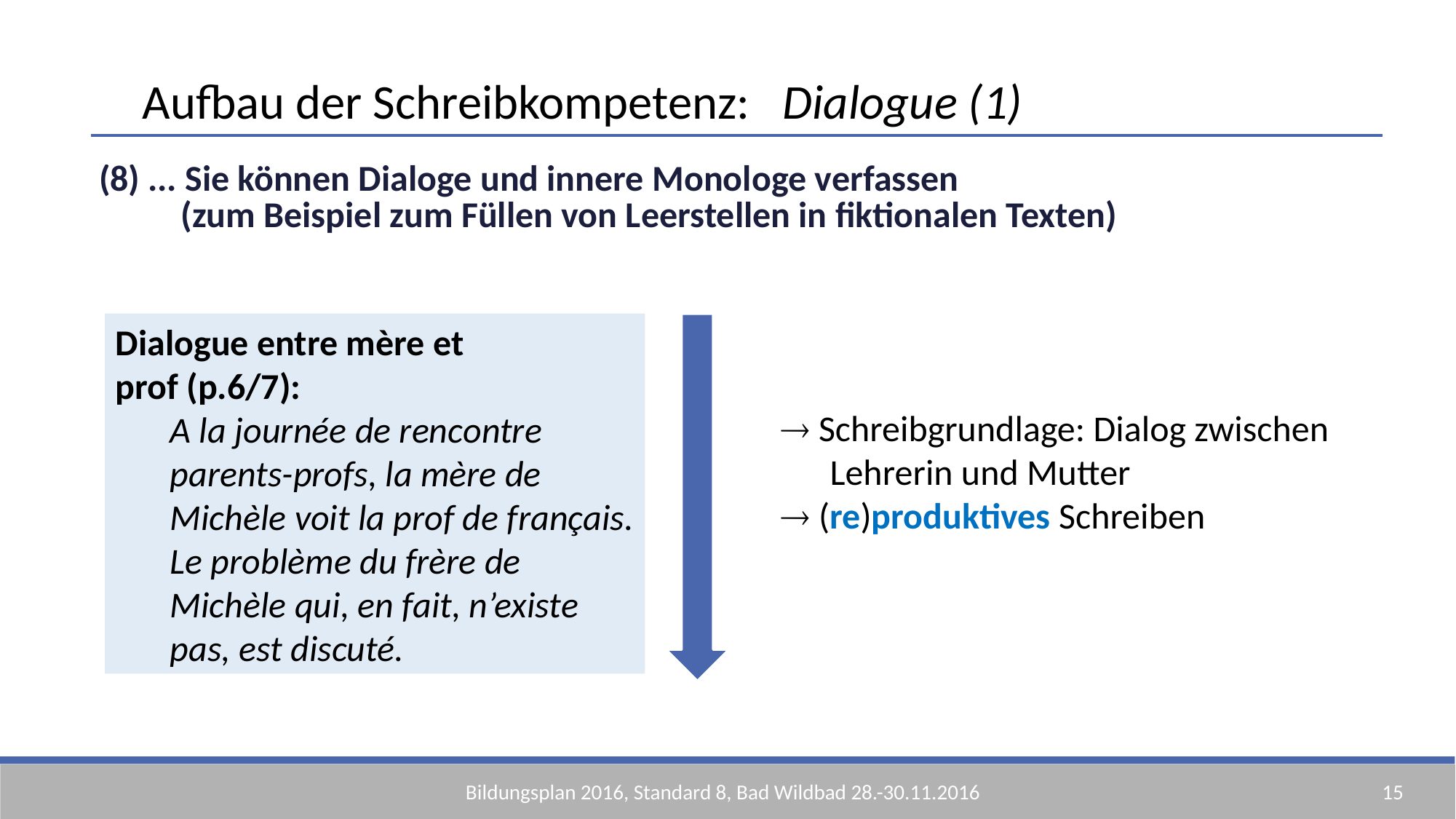

Aufbau der Schreibkompetenz:   Dialogue (1)
| (8) ... Sie können Dialoge und innere Monologe verfassen (zum Beispiel zum Füllen von Leerstellen in fiktionalen Texten) |
| --- |

Dialogue entre mère et prof (p.6/7):
A la journée de rencontre parents-profs, la mère de Michèle voit la prof de français. Le problème du frère de Michèle qui, en fait, n’existe pas, est discuté.
→ Schreibgrundlage: Dialog zwischen
      Lehrerin und Mutter
→ (re)produktives Schreiben